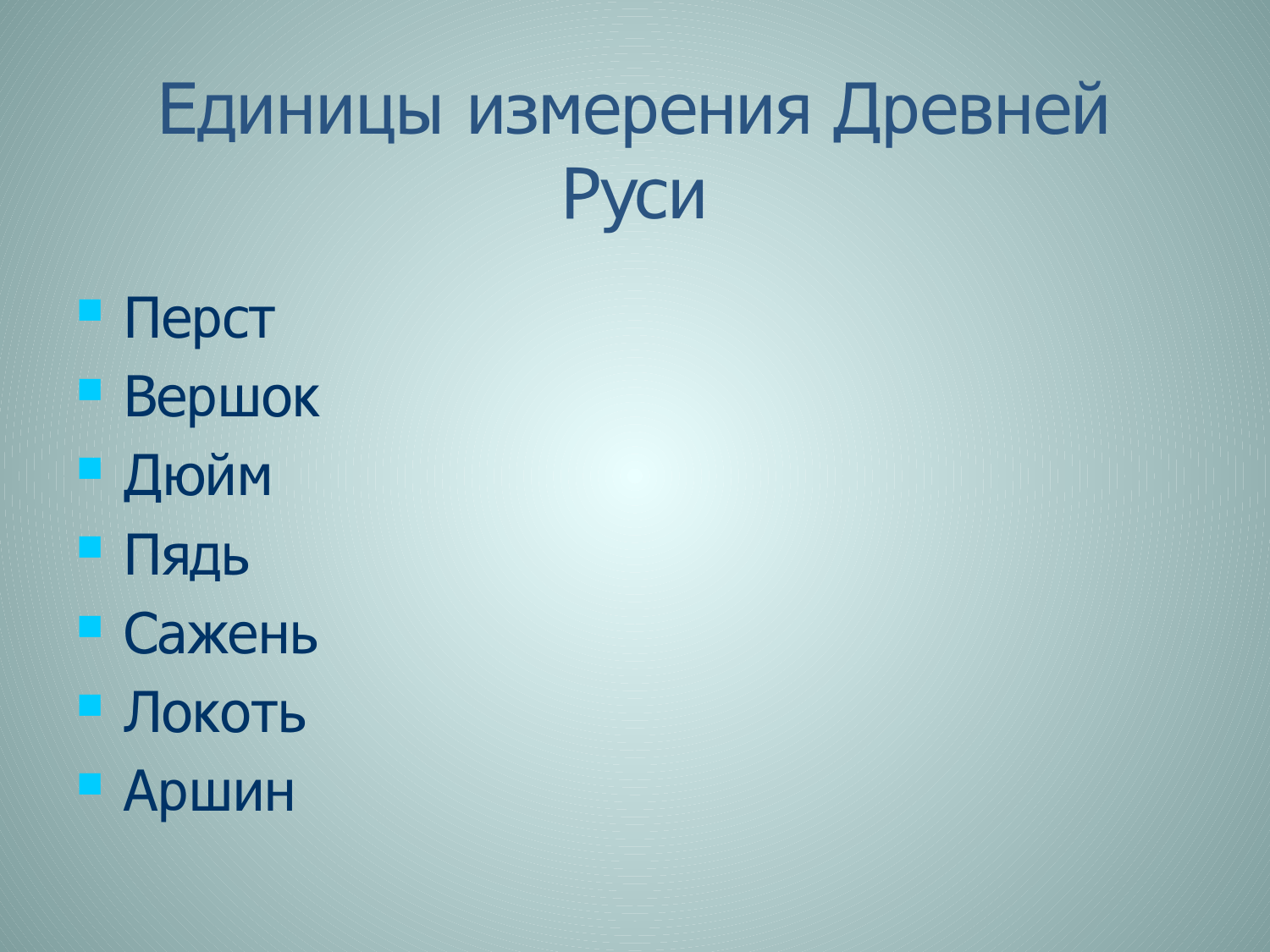

# Единицы измерения Древней Руси
Перст
Вершок
Дюйм
Пядь
Сажень
Локоть
Аршин